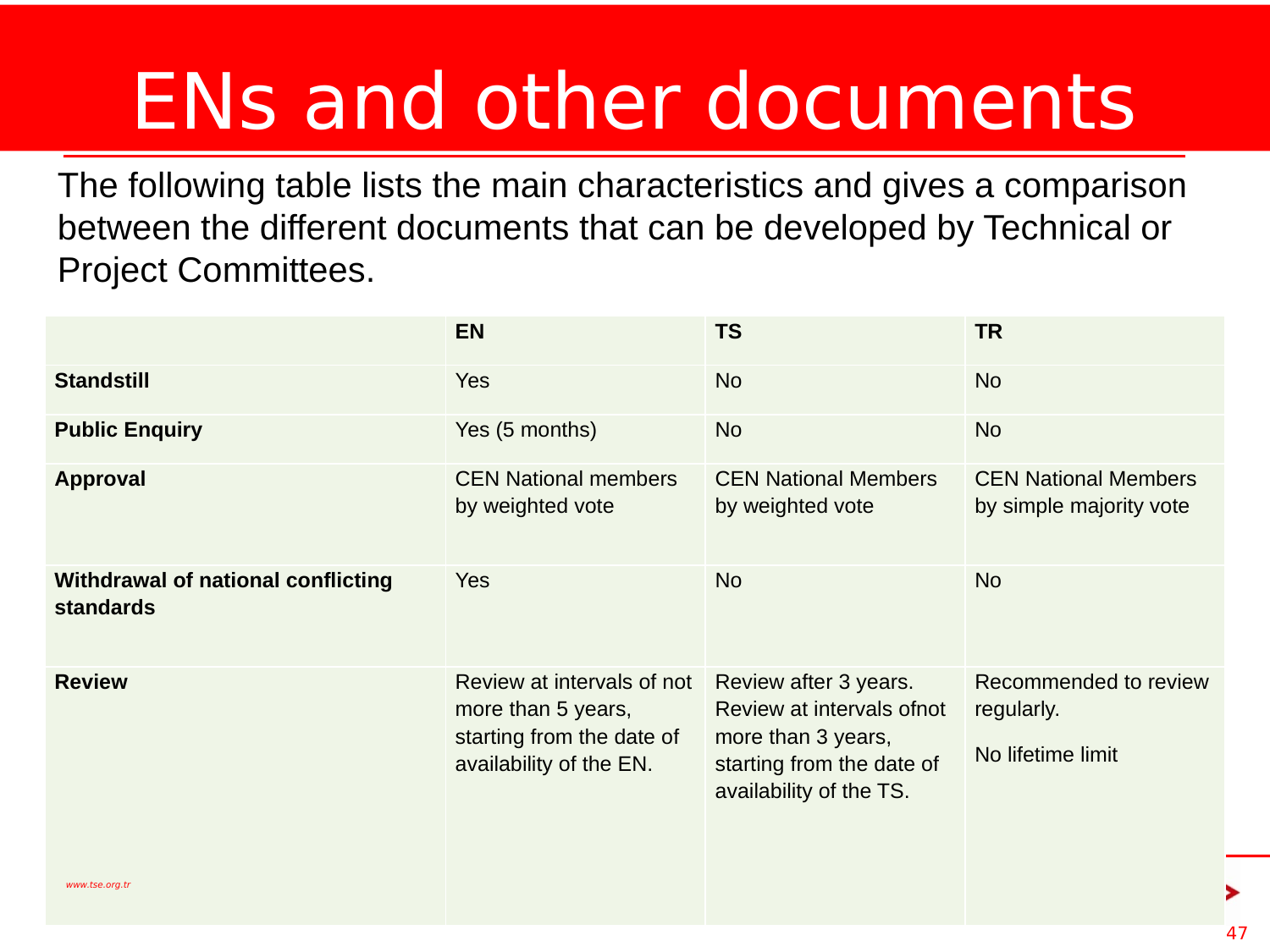

# ENs and other documents
The following table lists the main characteristics and gives a comparison between the different documents that can be developed by Technical or Project Committees.
|  | EN | TS | TR |
| --- | --- | --- | --- |
| Standstill | Yes | No | No |
| Public Enquiry | Yes (5 months) | No | No |
| Approval | CEN National members by weighted vote | CEN National Members by weighted vote | CEN National Members by simple majority vote |
| Withdrawal of national conflicting standards | Yes | No | No |
| Review | Review at intervals of not more than 5 years, starting from the date of availability of the EN. | Review after 3 years. Review at intervals ofnot more than 3 years, starting from the date of availability of the TS. | Recommended to review regularly. No lifetime limit |

www.tse.org.tr
47